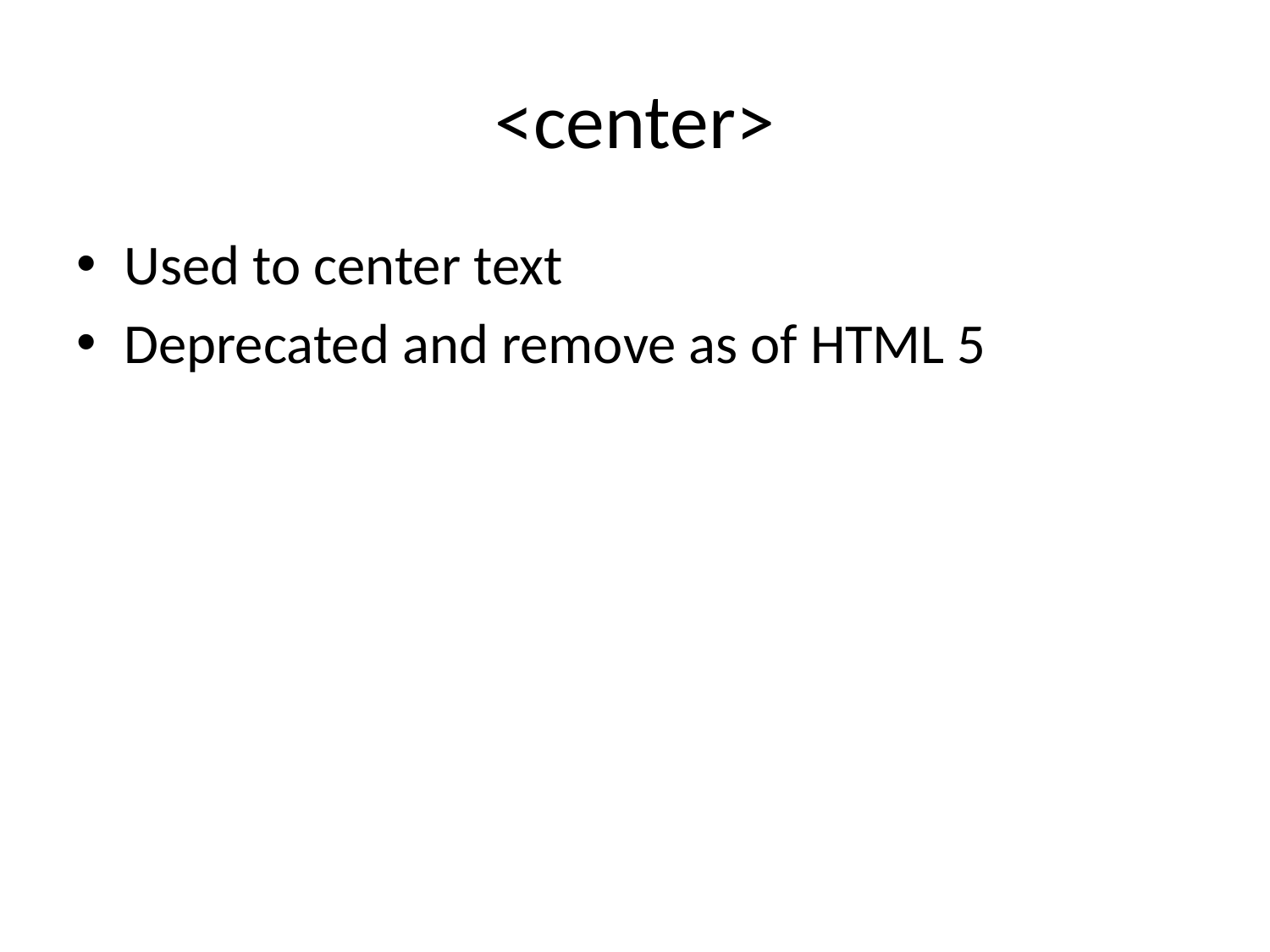

# <center>
Used to center text
Deprecated and remove as of HTML 5